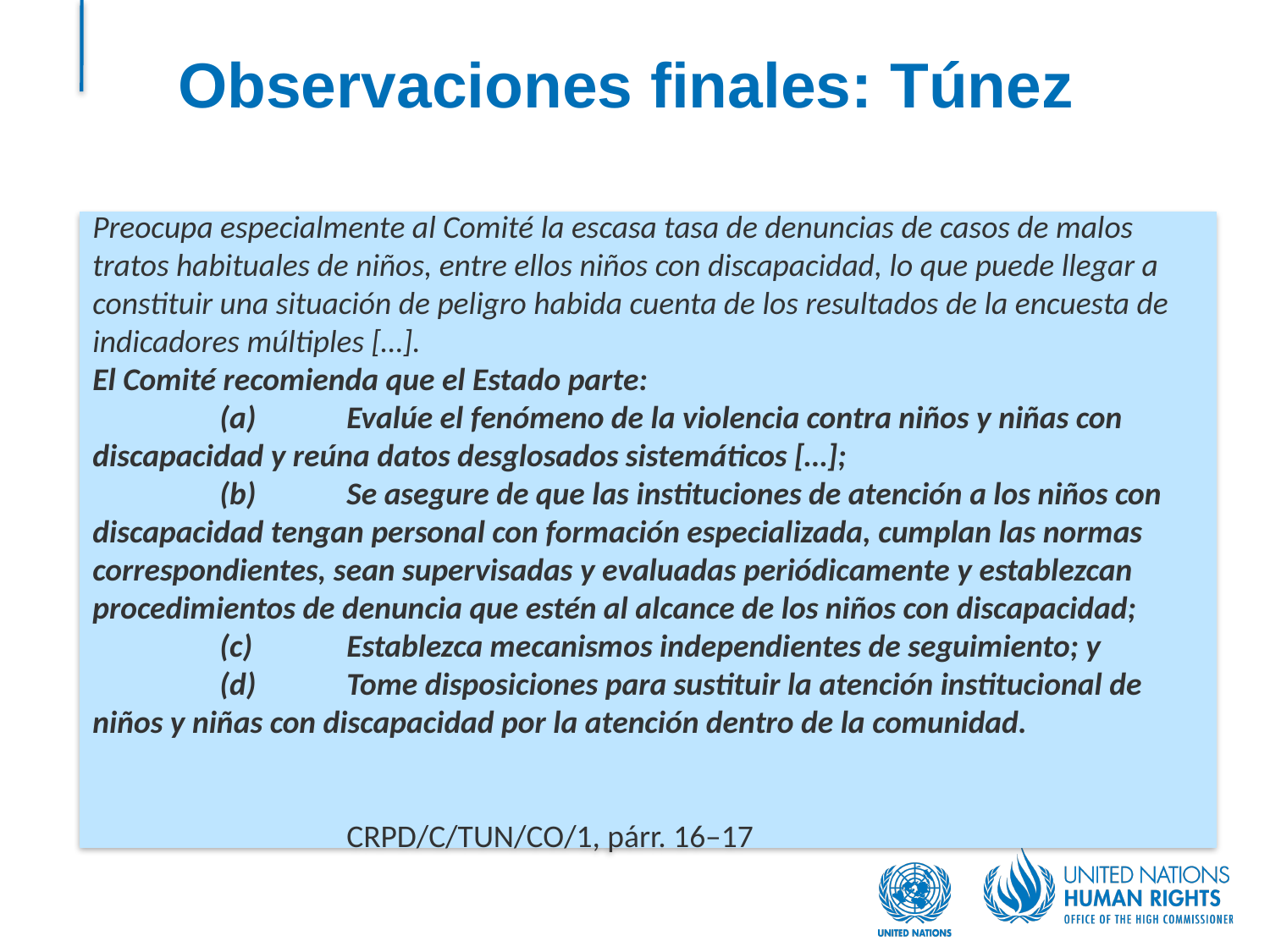

# Observaciones finales: Túnez

Preocupa especialmente al Comité la escasa tasa de denuncias de casos de malos tratos habituales de niños, entre ellos niños con discapacidad, lo que puede llegar a constituir una situación de peligro habida cuenta de los resultados de la encuesta de indicadores múltiples […].
El Comité recomienda que el Estado parte:
	(a)	Evalúe el fenómeno de la violencia contra niños y niñas con discapacidad y reúna datos desglosados sistemáticos […];
	(b)	Se asegure de que las instituciones de atención a los niños con discapacidad tengan personal con formación especializada, cumplan las normas correspondientes, sean supervisadas y evaluadas periódicamente y establezcan procedimientos de denuncia que estén al alcance de los niños con discapacidad;
	(c)	Establezca mecanismos independientes de seguimiento; y
	(d)	Tome disposiciones para sustituir la atención institucional de niños y niñas con discapacidad por la atención dentro de la comunidad.

										CRPD/C/TUN/CO/1, párr. 16–17